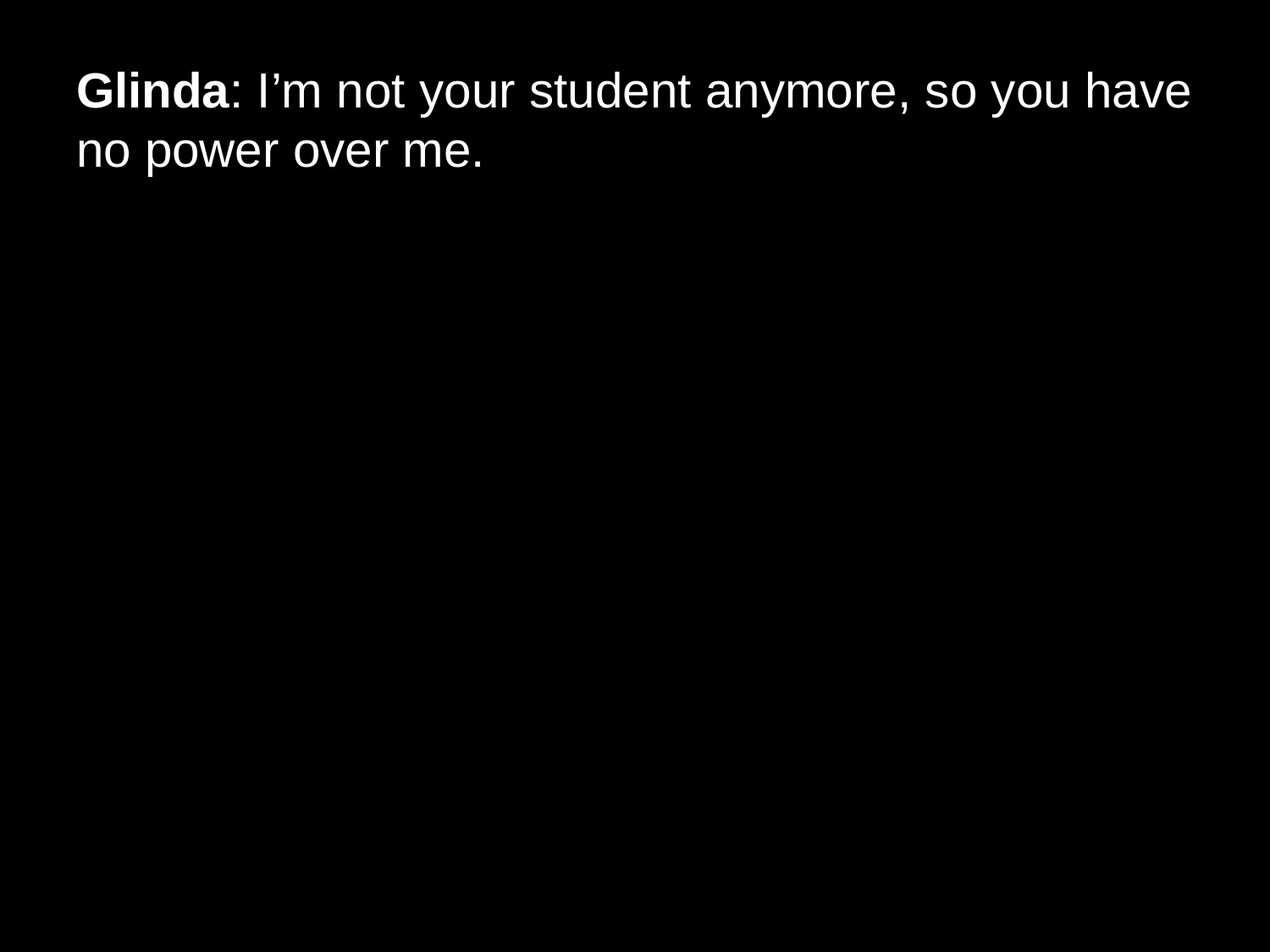

# Glinda: I’m not your student anymore, so you have no power over me.